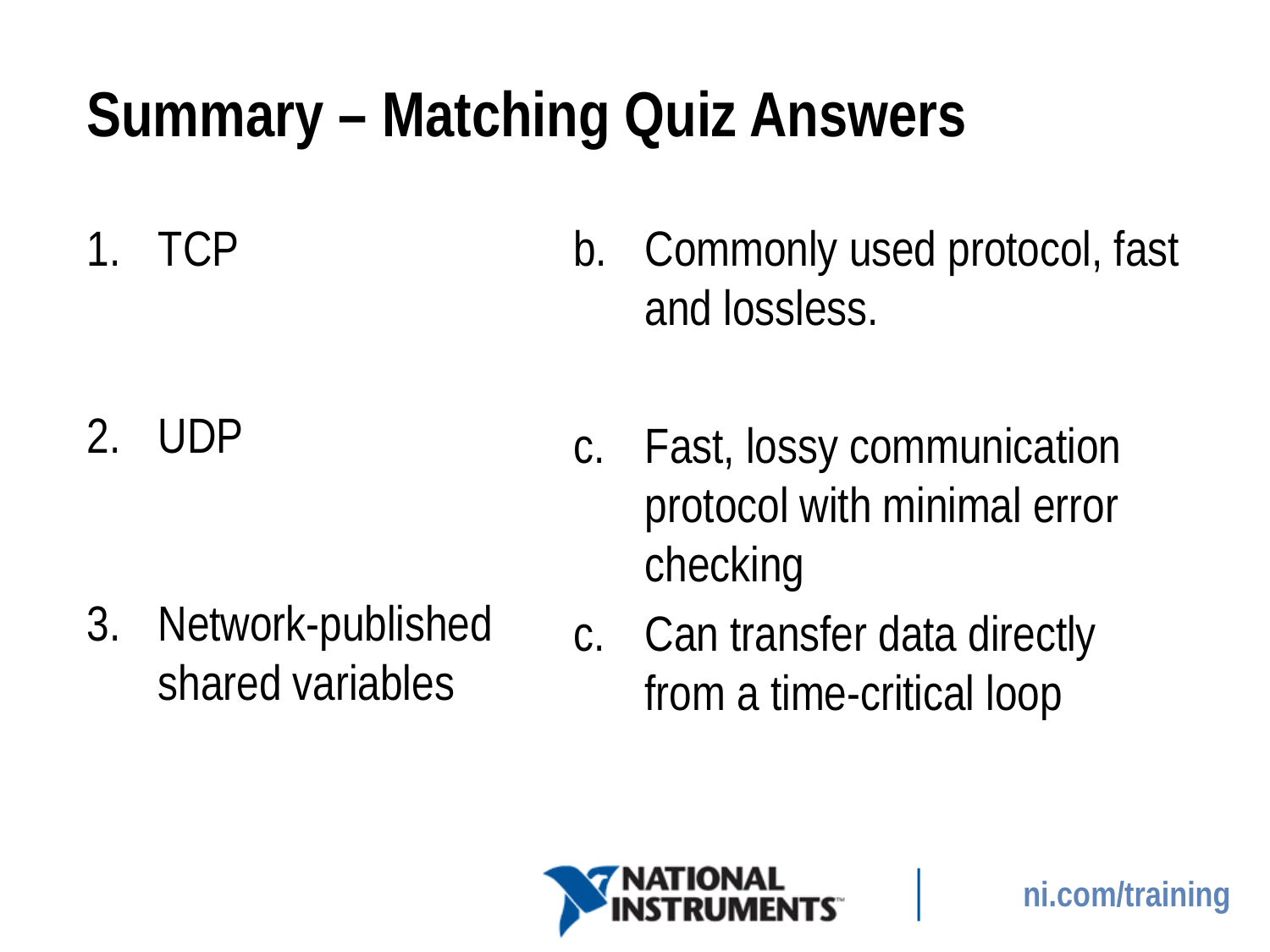

# Summary – Matching Quiz Answers
TCP
UDP
Network-published shared variables
Commonly used protocol, fast and lossless.

Fast, lossy communication protocol with minimal error checking
Can transfer data directly from a time-critical loop